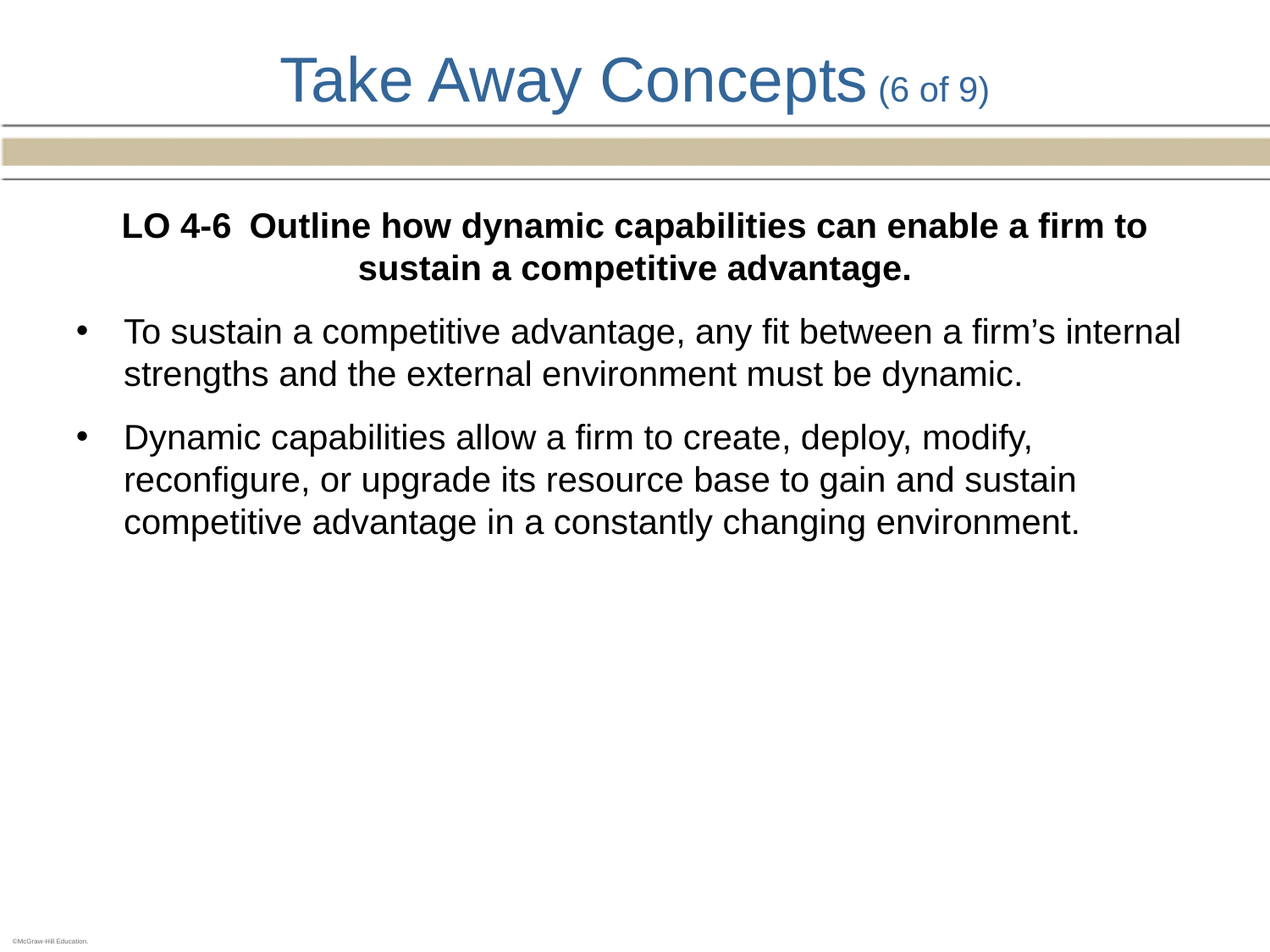

# Take Away Concepts (6 of 9)
LO 4-6 Outline how dynamic capabilities can enable a firm to sustain a competitive advantage.
To sustain a competitive advantage, any fit between a firm’s internal strengths and the external environment must be dynamic.
Dynamic capabilities allow a firm to create, deploy, modify, reconfigure, or upgrade its resource base to gain and sustain competitive advantage in a constantly changing environment.